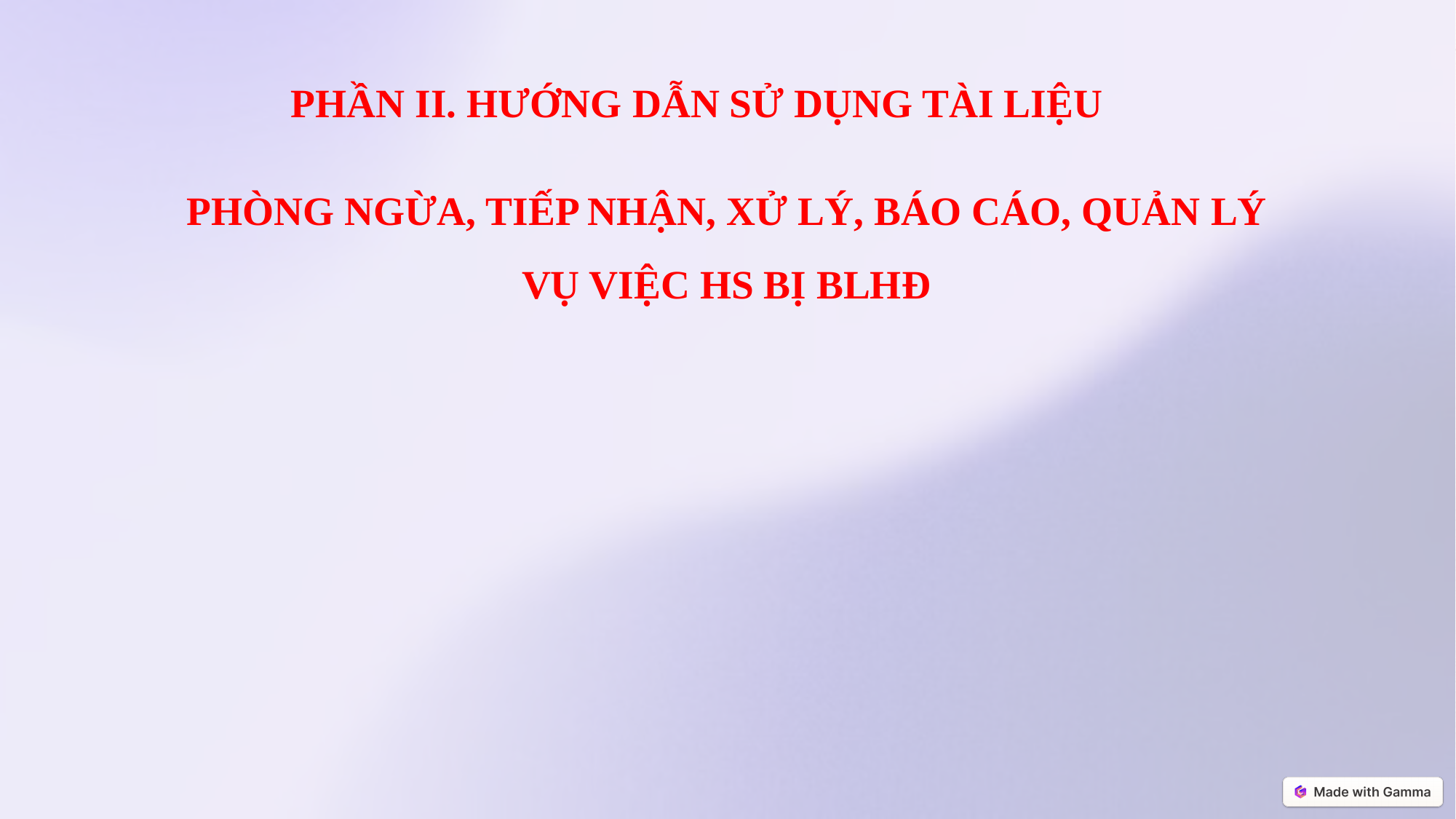

PHẦN II. HƯỚNG DẪN SỬ DỤNG TÀI LIỆU
 PHÒNG NGỪA, TIẾP NHẬN, XỬ LÝ, BÁO CÁO, QUẢN LÝ
VỤ VIỆC HS BỊ BLHĐ